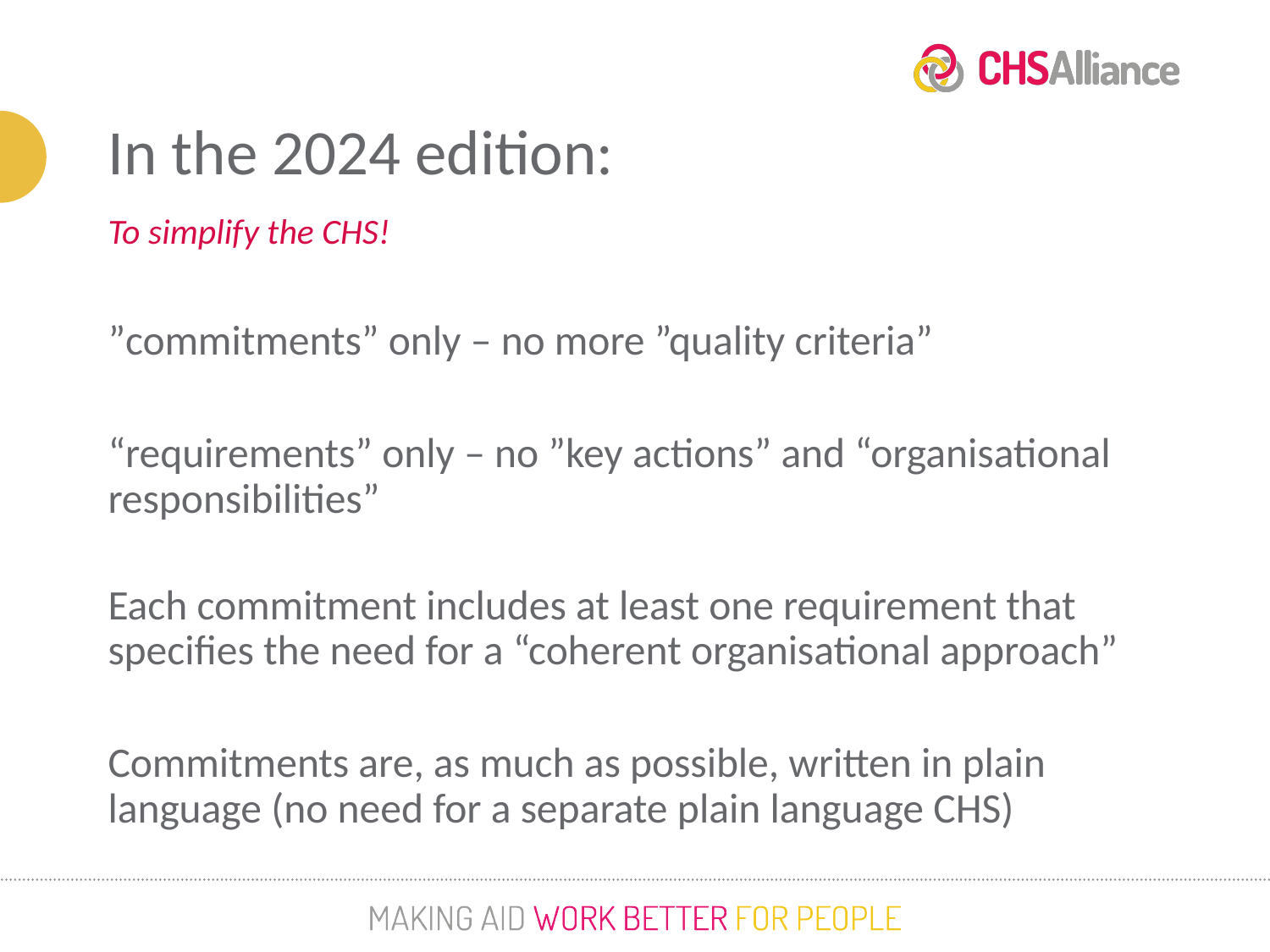

In the 2024 edition:

To simplify the CHS!
”commitments” only – no more ”quality criteria”

“requirements” only – no ”key actions” and “organisational responsibilities”

Each commitment includes at least one requirement that specifies the need for a “coherent organisational approach”

Commitments are, as much as possible, written in plain language (no need for a separate plain language CHS)